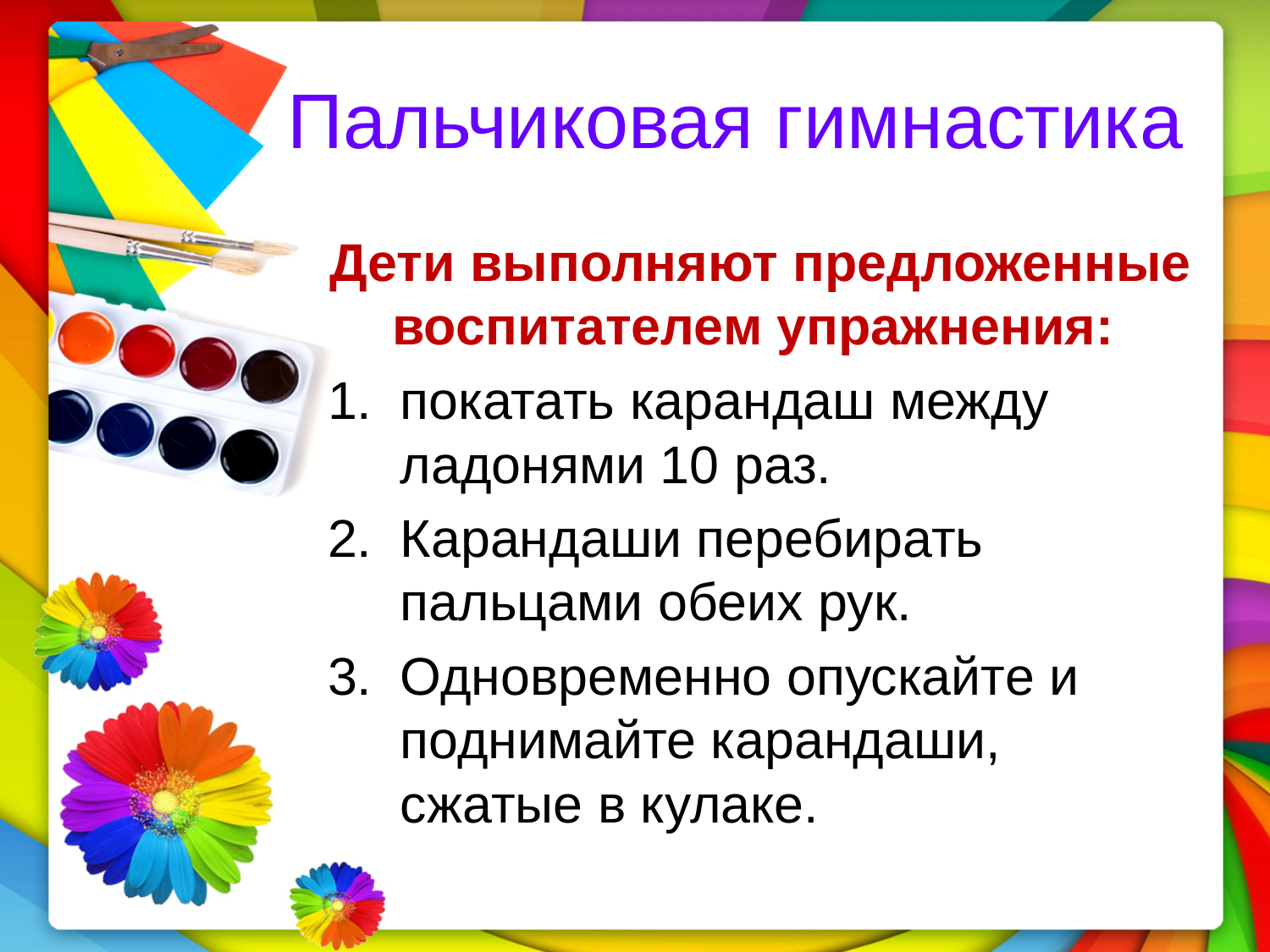

# Пальчиковая гимнастика
Дети выполняют предложенные воспитателем упражнения:
покатать карандаш между ладонями 10 раз.
Карандаши перебирать пальцами обеих рук.
Одновременно опускайте и поднимайте карандаши, сжатые в кулаке.